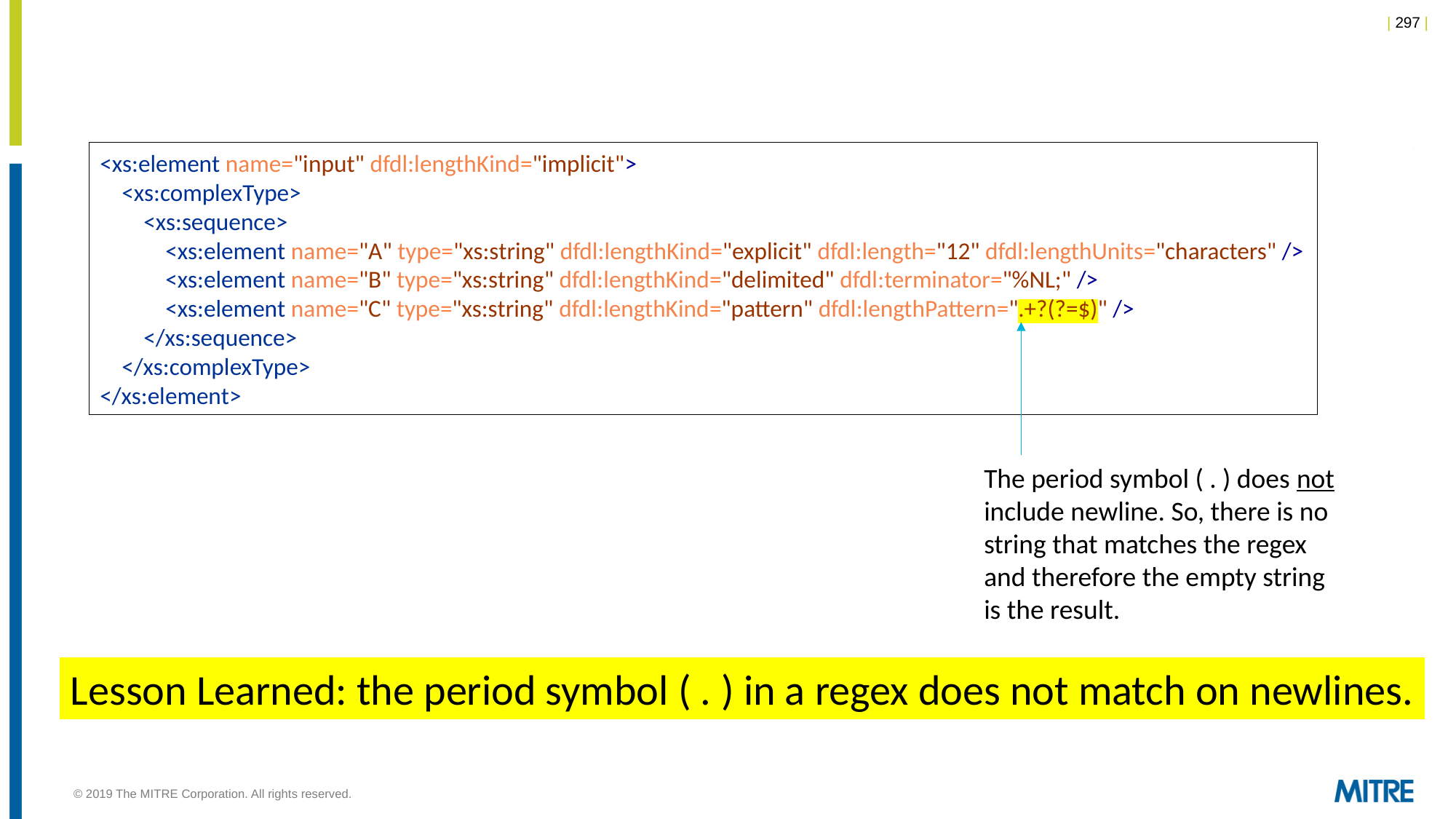

<xs:element name="input" dfdl:lengthKind="implicit">
    <xs:complexType>
        <xs:sequence>
            <xs:element name="A" type="xs:string" dfdl:lengthKind="explicit" dfdl:length="12" dfdl:lengthUnits="characters" />
            <xs:element name="B" type="xs:string" dfdl:lengthKind="delimited" dfdl:terminator="%NL;" />
            <xs:element name="C" type="xs:string" dfdl:lengthKind="pattern" dfdl:lengthPattern=".+?(?=$)" />
        </xs:sequence>
    </xs:complexType>
</xs:element>
The period symbol ( . ) does not include newline. So, there is no string that matches the regex and therefore the empty string is the result.
Lesson Learned: the period symbol ( . ) in a regex does not match on newlines.
© 2019 The MITRE Corporation. All rights reserved.